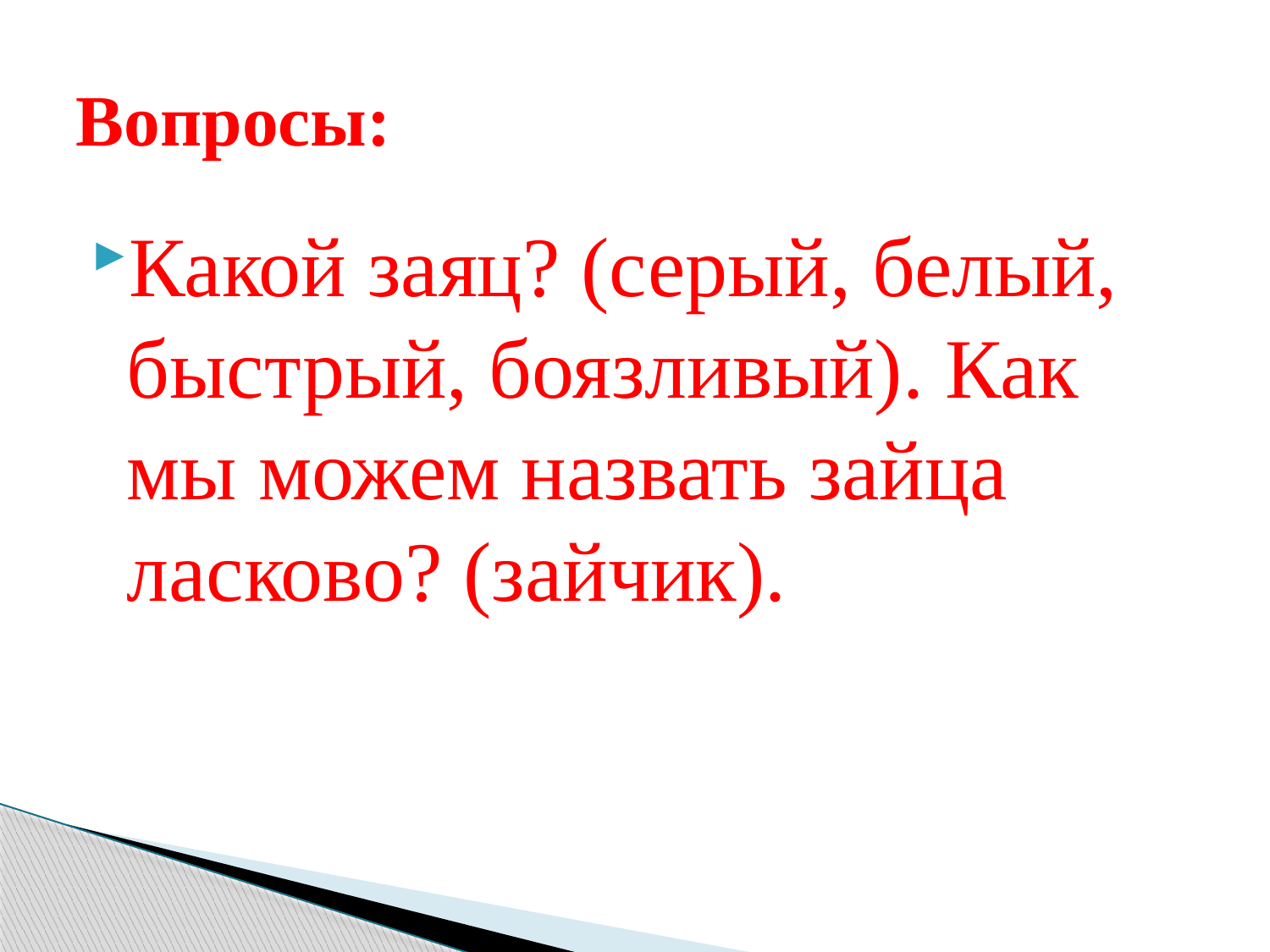

# Вопросы:
Какой заяц? (серый, белый, быстрый, боязливый). Как мы можем назвать зайца ласково? (зайчик).